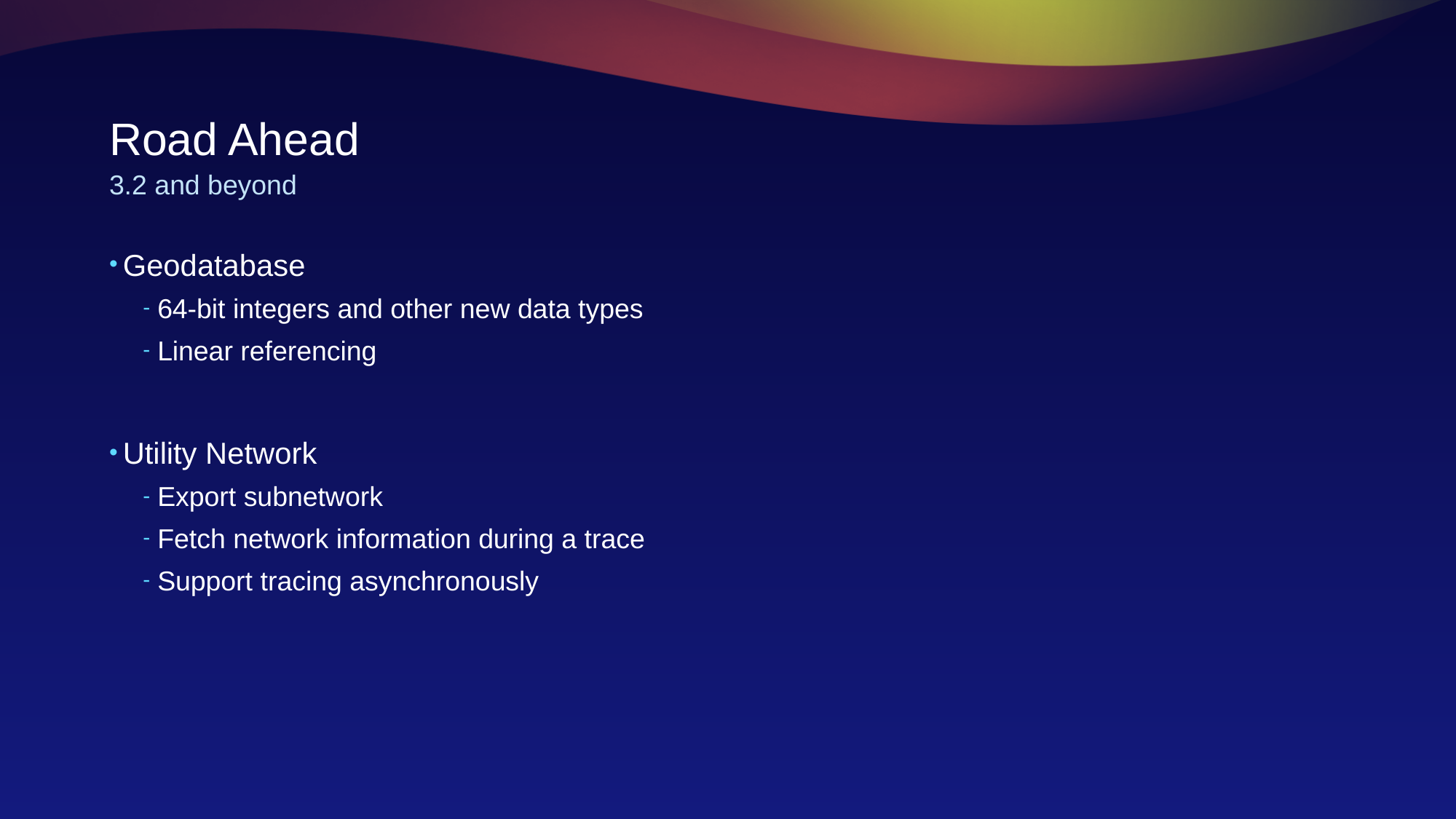

# Road Ahead
3.2 and beyond
Geodatabase
64-bit integers and other new data types
Linear referencing

Utility Network
Export subnetwork
Fetch network information during a trace
Support tracing asynchronously